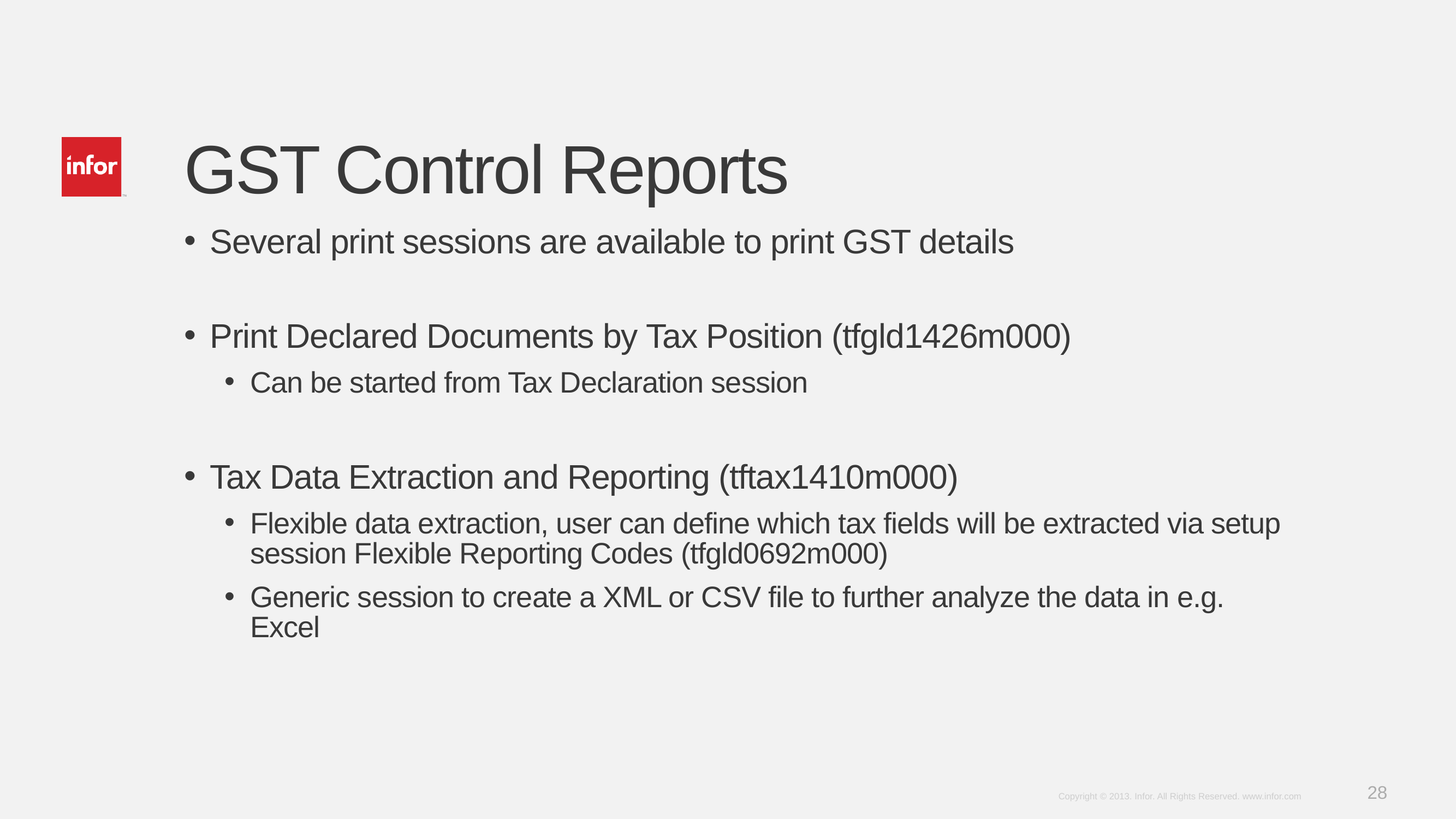

# GST Control Reports
Several print sessions are available to print GST details

Print Declared Documents by Tax Position (tfgld1426m000)
Can be started from Tax Declaration session

Tax Data Extraction and Reporting (tftax1410m000)
Flexible data extraction, user can define which tax fields will be extracted via setup session Flexible Reporting Codes (tfgld0692m000)
Generic session to create a XML or CSV file to further analyze the data in e.g. Excel